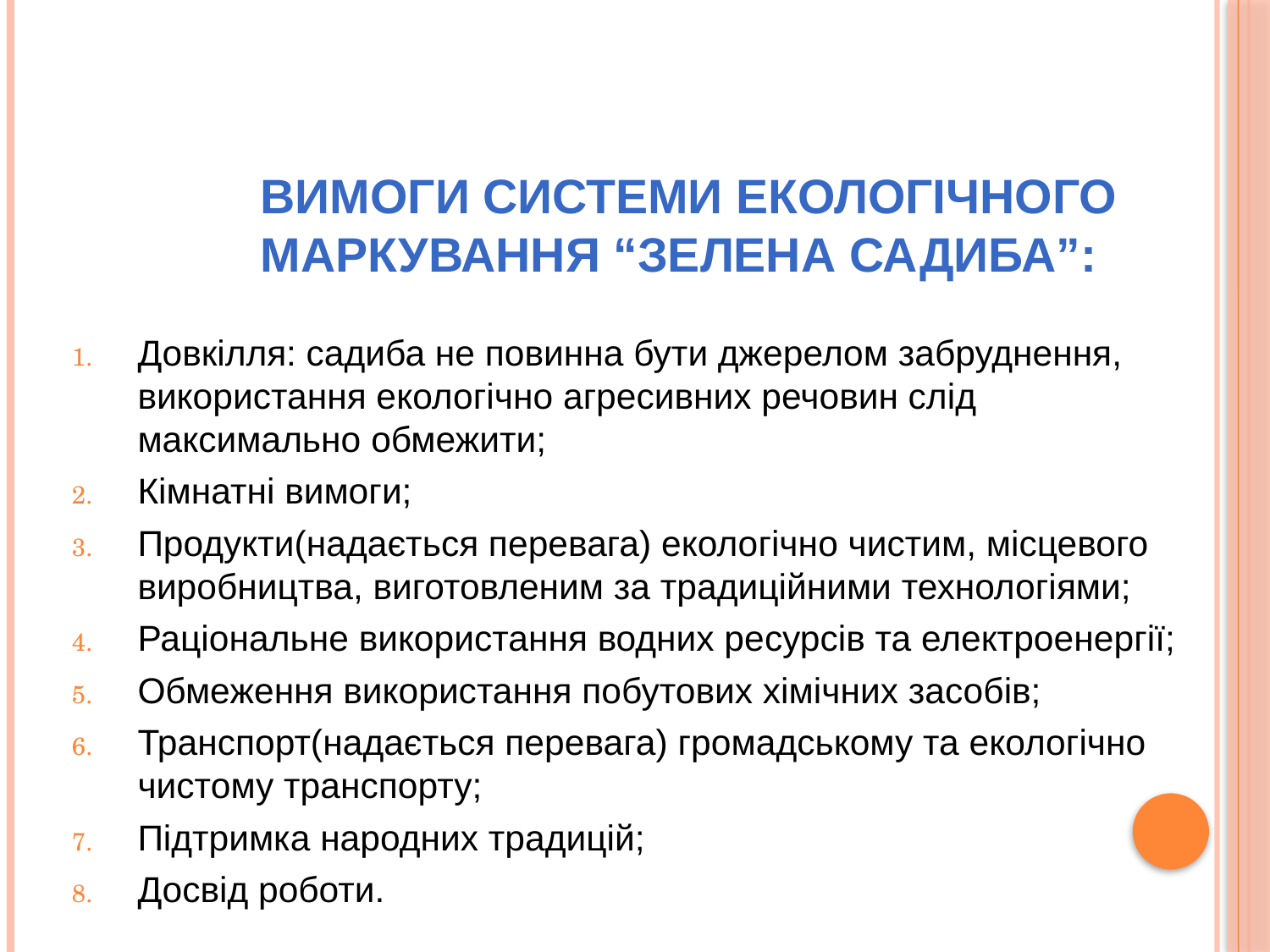

# Вимоги системи екологічного маркування “зелена садиба”:
Довкілля: садиба не повинна бути джерелом забруднення, використання екологічно агресивних речовин слід максимально обмежити;
Кімнатні вимоги;
Продукти(надається перевага) екологічно чистим, місцевого виробництва, виготовленим за традиційними технологіями;
Раціональне використання водних ресурсів та електроенергії;
Обмеження використання побутових хімічних засобів;
Транспорт(надається перевага) громадському та екологічно чистому транспорту;
Підтримка народних традицій;
Досвід роботи.